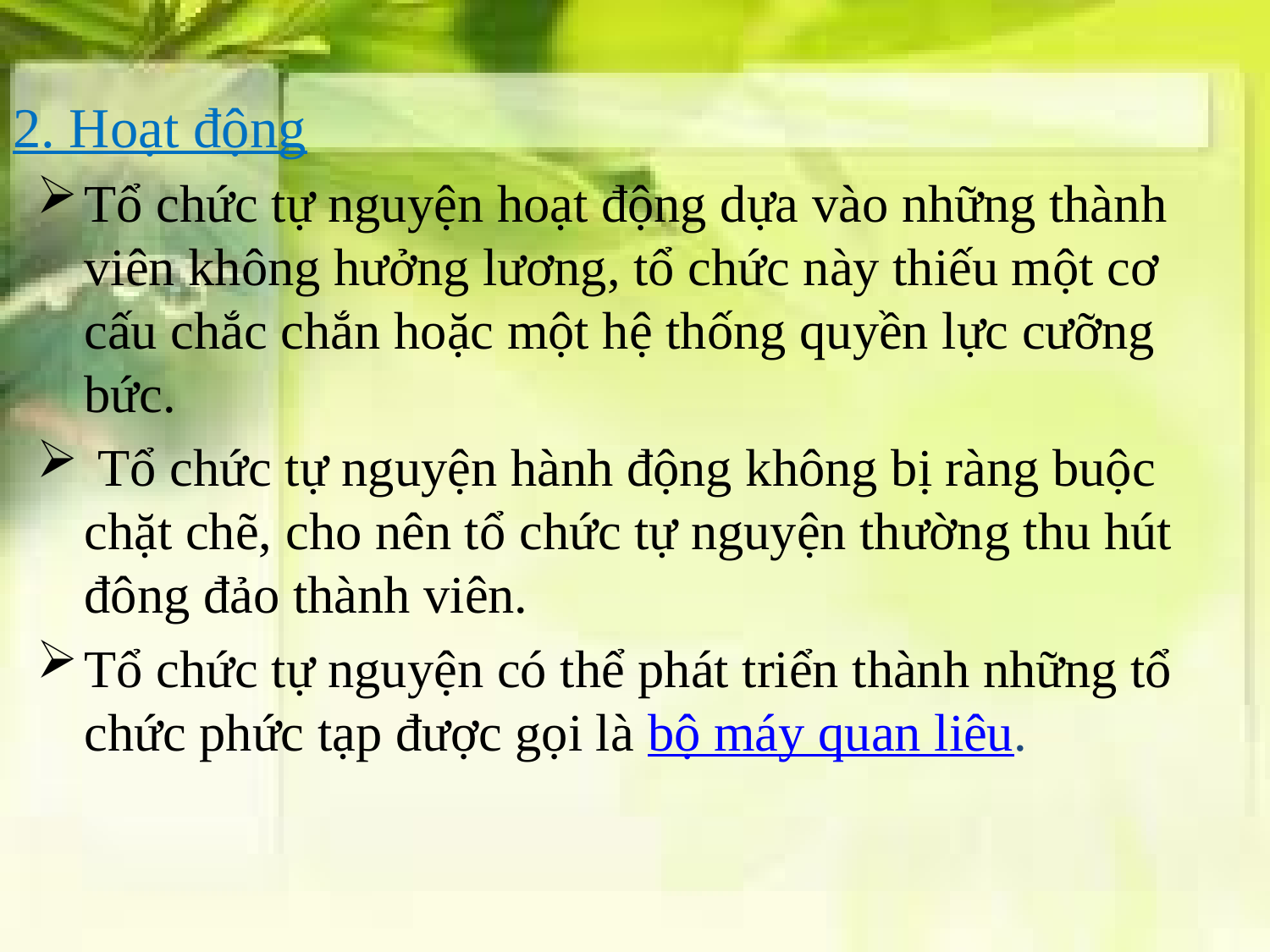

2. Hoạt động
Tổ chức tự nguyện hoạt động dựa vào những thành viên không hưởng lương, tổ chức này thiếu một cơ cấu chắc chắn hoặc một hệ thống quyền lực cưỡng bức.
 Tổ chức tự nguyện hành động không bị ràng buộc chặt chẽ, cho nên tổ chức tự nguyện thường thu hút đông đảo thành viên.
Tổ chức tự nguyện có thể phát triển thành những tổ chức phức tạp được gọi là bộ máy quan liêu.